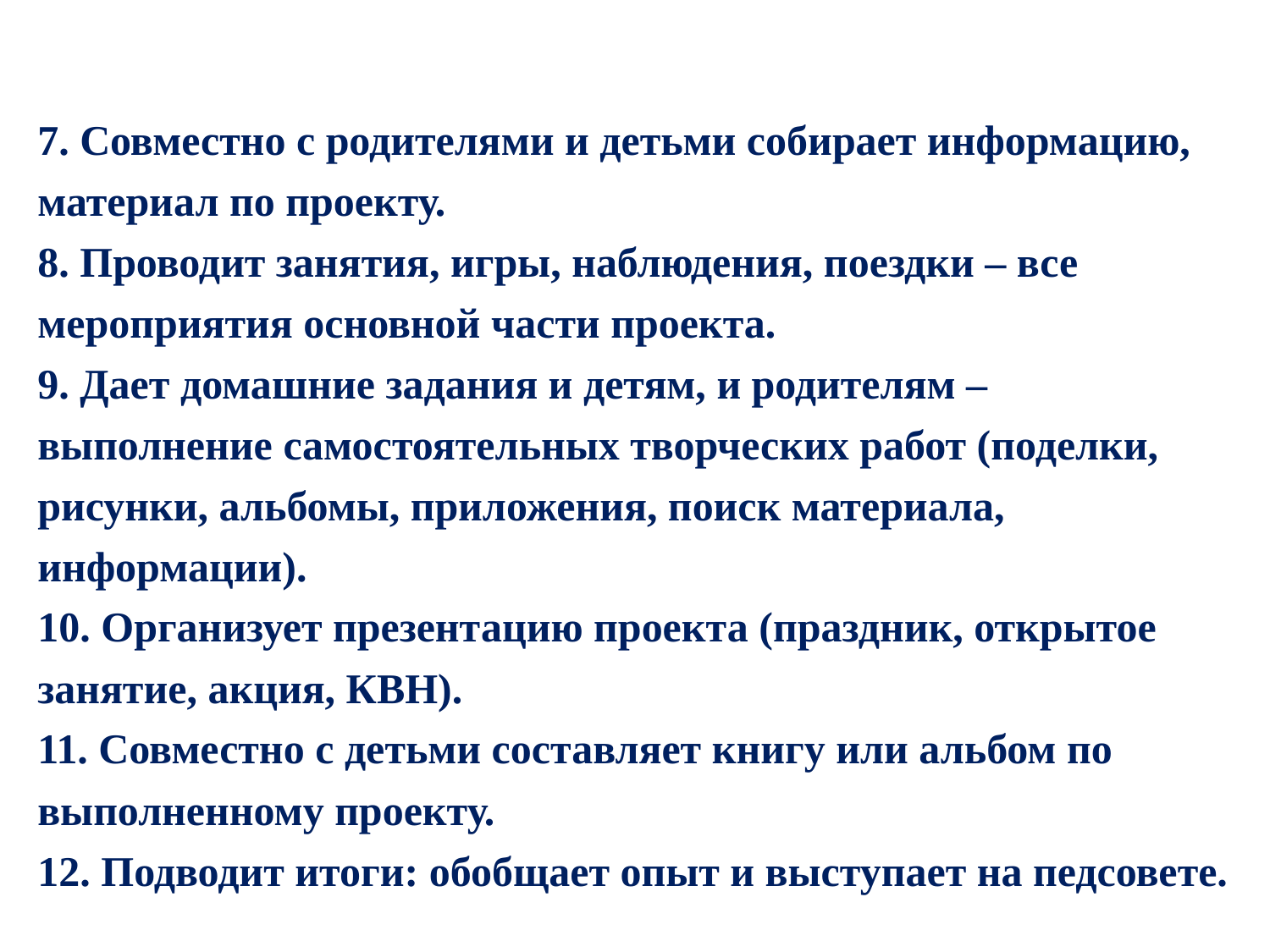

7. Совместно с родителями и детьми собирает информацию, материал по проекту.
8. Проводит занятия, игры, наблюдения, поездки – все мероприятия основной части проекта.
9. Дает домашние задания и детям, и родителям – выполнение самостоятельных творческих работ (поделки, рисунки, альбомы, приложения, поиск материала, информации).
10. Организует презентацию проекта (праздник, открытое занятие, акция, КВН).
11. Совместно с детьми составляет книгу или альбом по выполненному проекту.
12. Подводит итоги: обобщает опыт и выступает на педсовете.